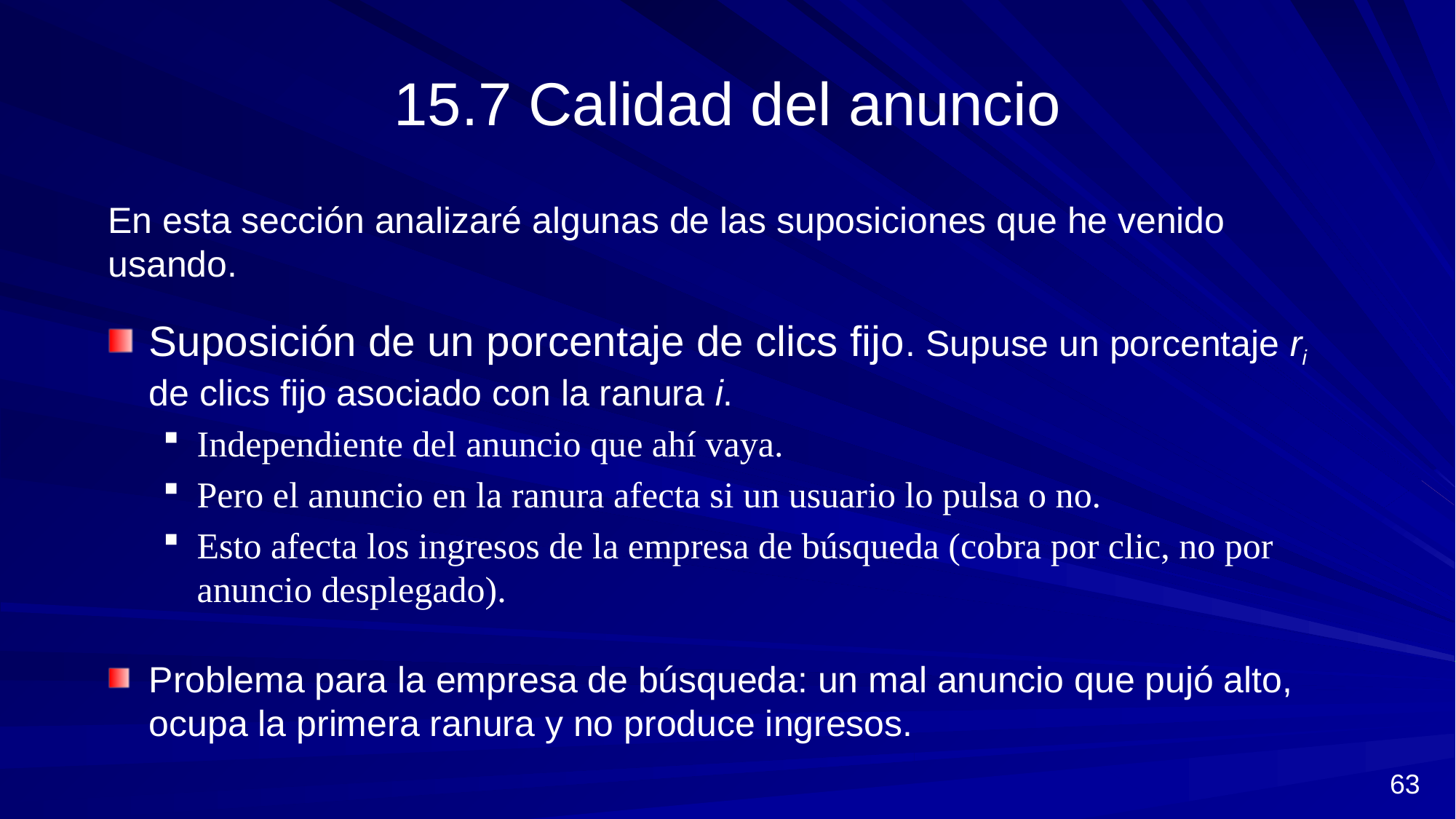

# 15.7 Calidad del anuncio
En esta sección analizaré algunas de las suposiciones que he venido usando.

Suposición de un porcentaje de clics fijo. Supuse un porcentaje ri de clics fijo asociado con la ranura i.
Independiente del anuncio que ahí vaya.
Pero el anuncio en la ranura afecta si un usuario lo pulsa o no.
Esto afecta los ingresos de la empresa de búsqueda (cobra por clic, no por anuncio desplegado).

Problema para la empresa de búsqueda: un mal anuncio que pujó alto, ocupa la primera ranura y no produce ingresos.

63